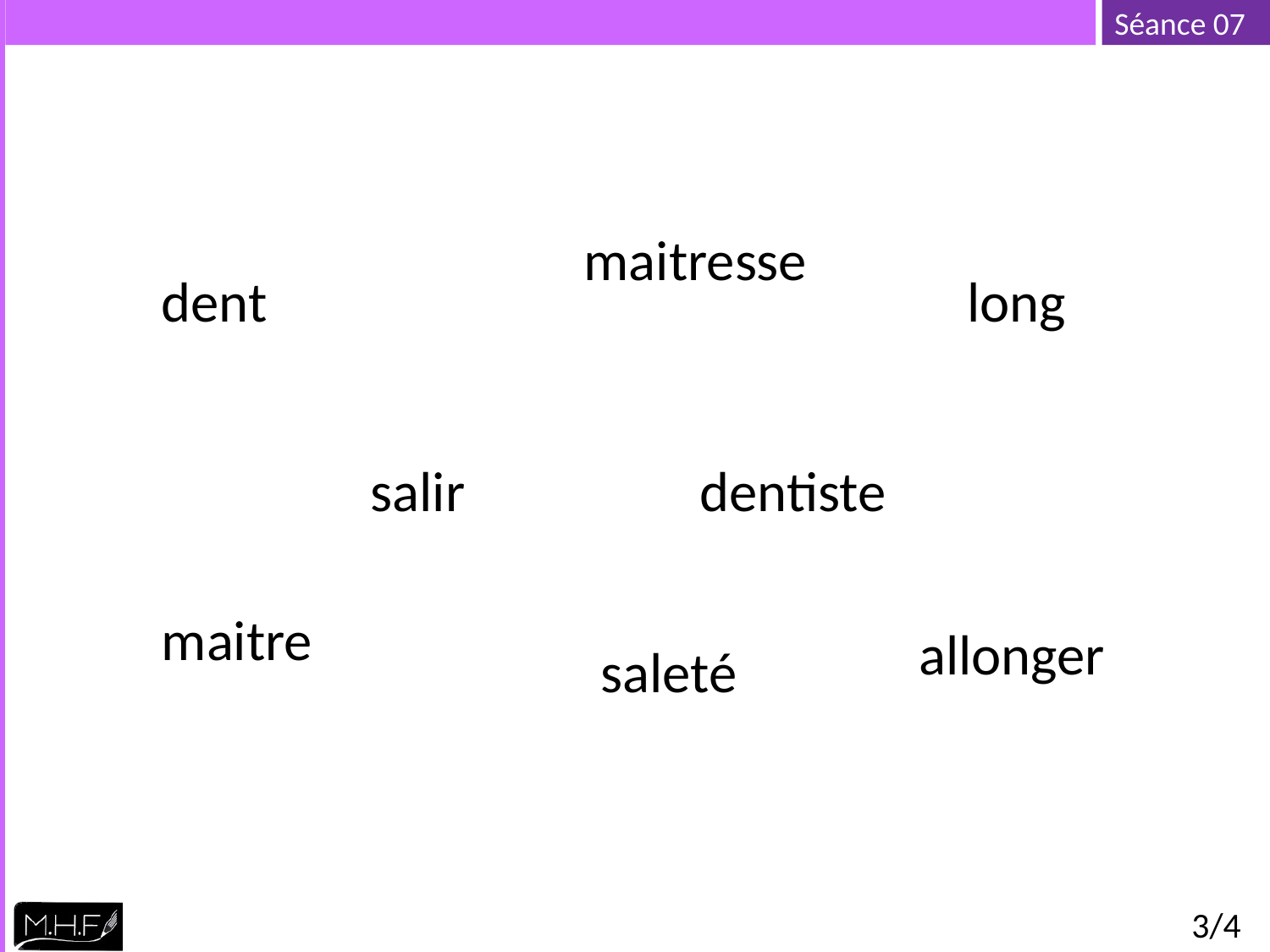

maitresse
dent
long
salir
dentiste
maitre
allonger
saleté
3/4